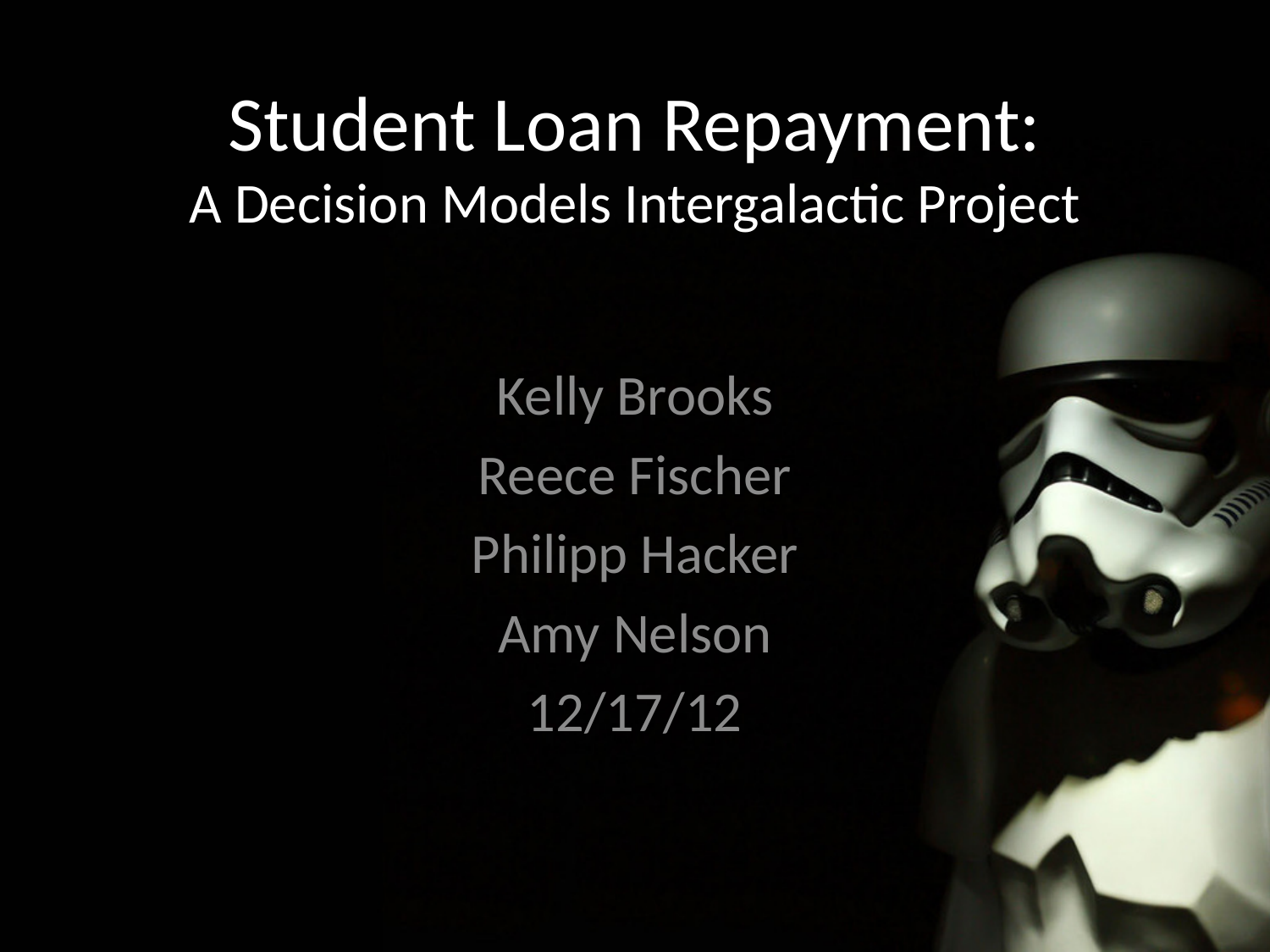

# Student Loan Repayment: A Decision Models Intergalactic Project
Kelly Brooks
Reece Fischer
Philipp Hacker
Amy Nelson
12/17/12